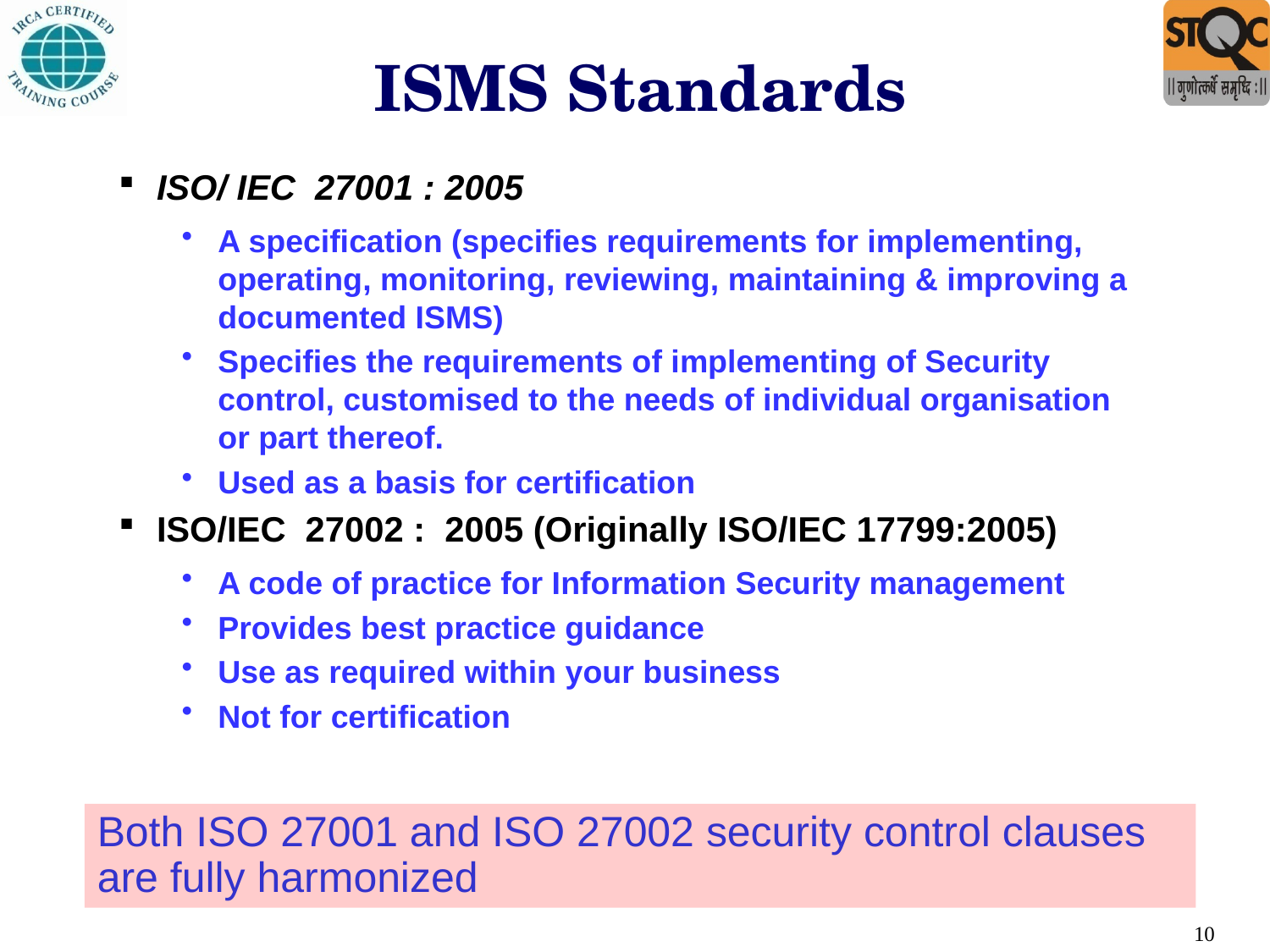

# ISMS Standards
ISO/ IEC  27001 : 2005
A specification (specifies requirements for implementing, operating, monitoring, reviewing, maintaining & improving a documented ISMS)
Specifies the requirements of implementing of Security control, customised to the needs of individual organisation or part thereof.
Used as a basis for certification
ISO/IEC  27002 :  2005 (Originally ISO/IEC 17799:2005)
A code of practice for Information Security management
Provides best practice guidance
Use as required within your business
Not for certification

Both ISO 27001 and ISO 27002 security control clauses are fully harmonized

10